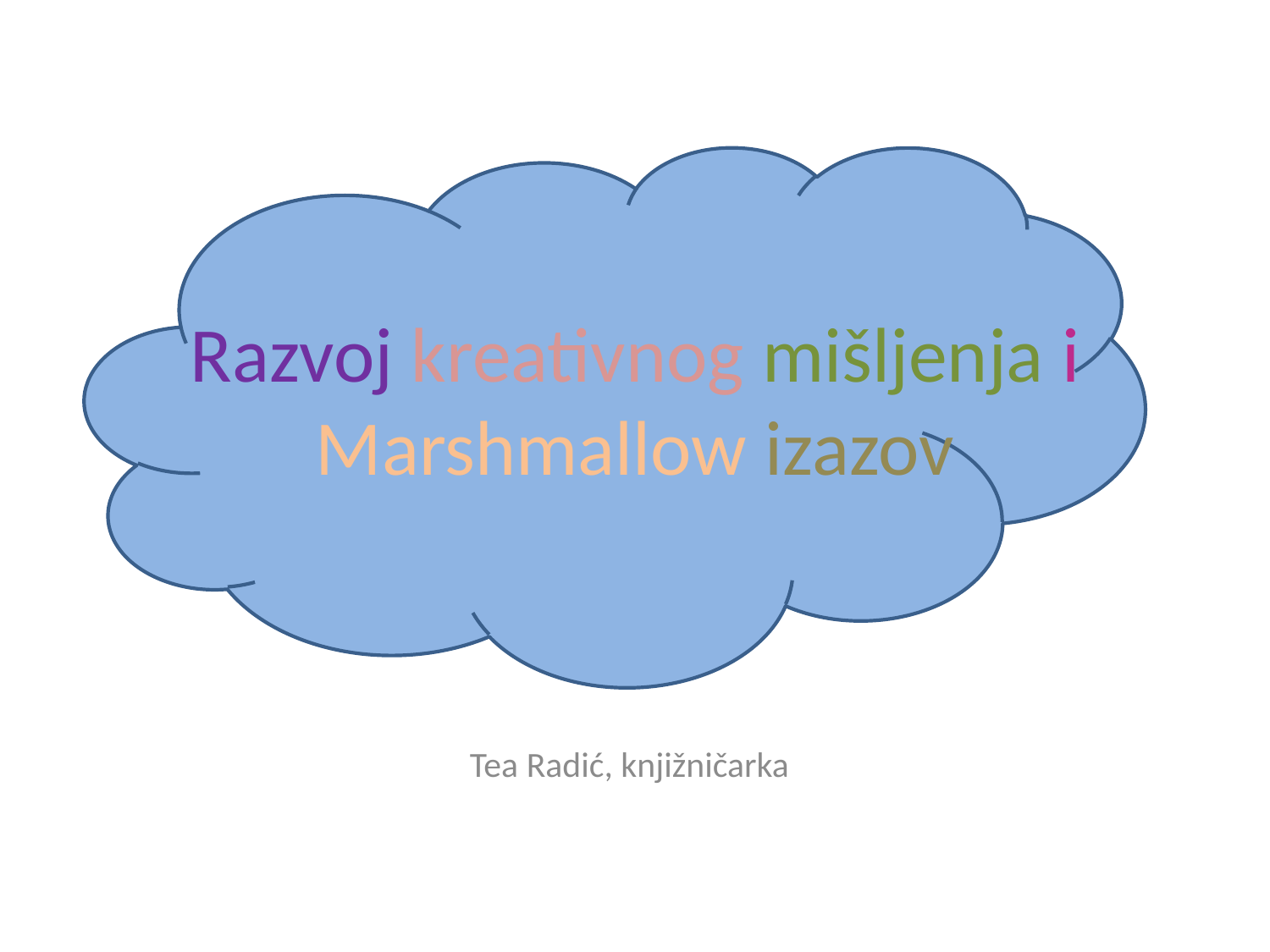

# Razvoj kreativnog mišljenja i Marshmallow izazov
Tea Radić, knjižničarka